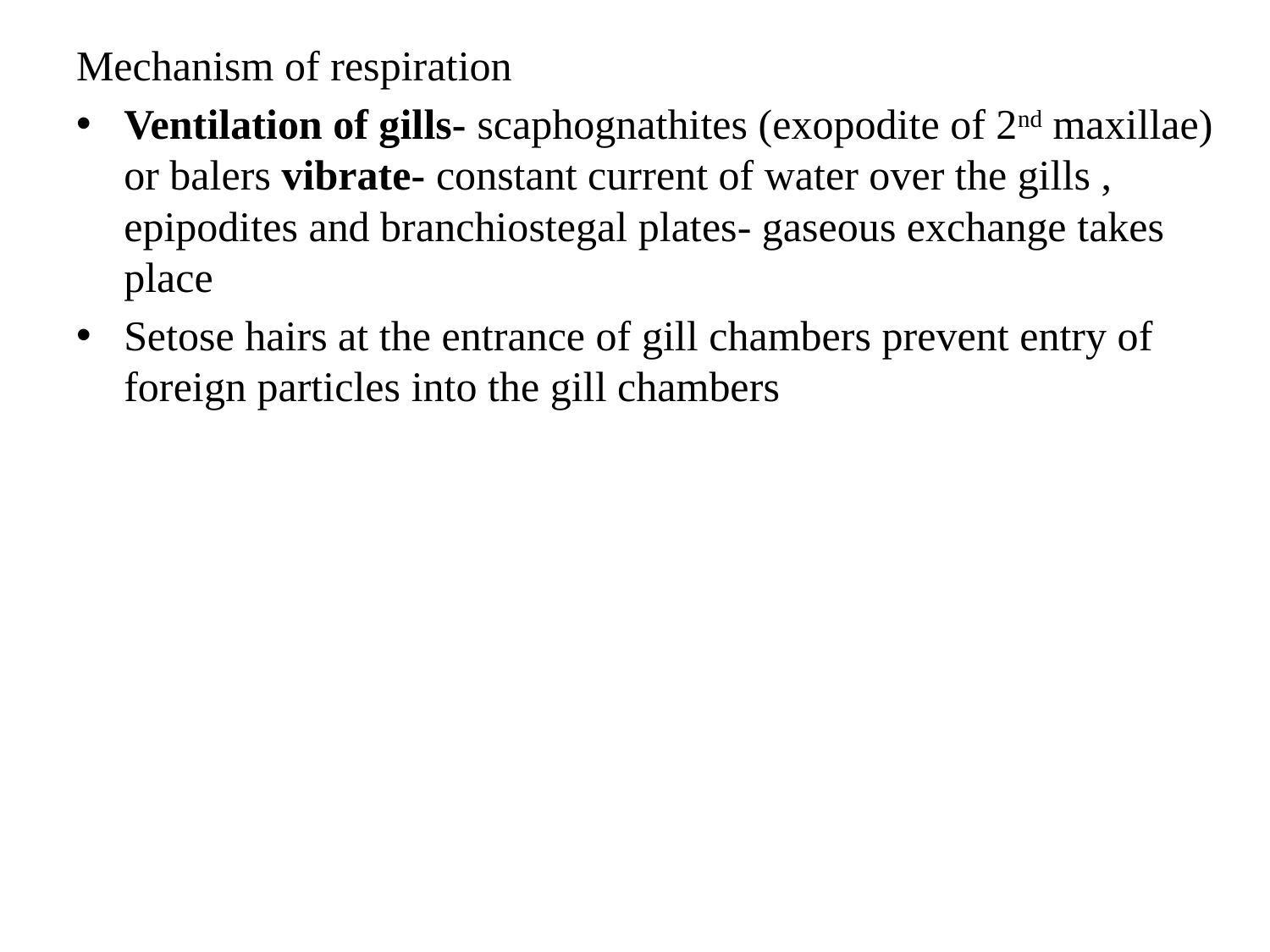

Mechanism of respiration
Ventilation of gills- scaphognathites (exopodite of 2nd maxillae) or balers vibrate- constant current of water over the gills , epipodites and branchiostegal plates- gaseous exchange takes place
Setose hairs at the entrance of gill chambers prevent entry of foreign particles into the gill chambers